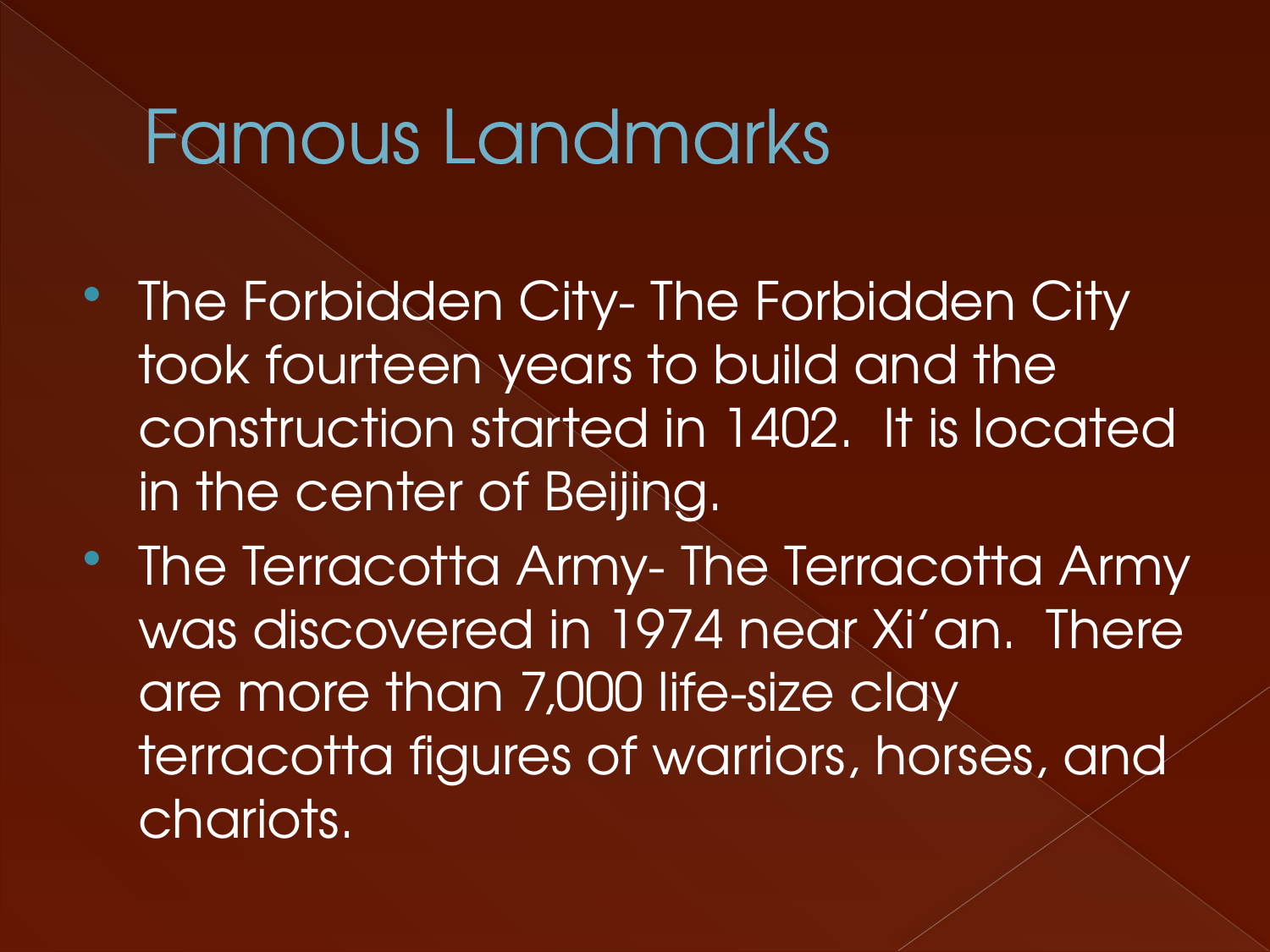

# Famous Landmarks
The Forbidden City- The Forbidden City took fourteen years to build and the construction started in 1402.  It is located in the center of Beijing.
The Terracotta Army- The Terracotta Army was discovered in 1974 near Xi’an.  There are more than 7,000 life-size clay terracotta figures of warriors, horses, and chariots.